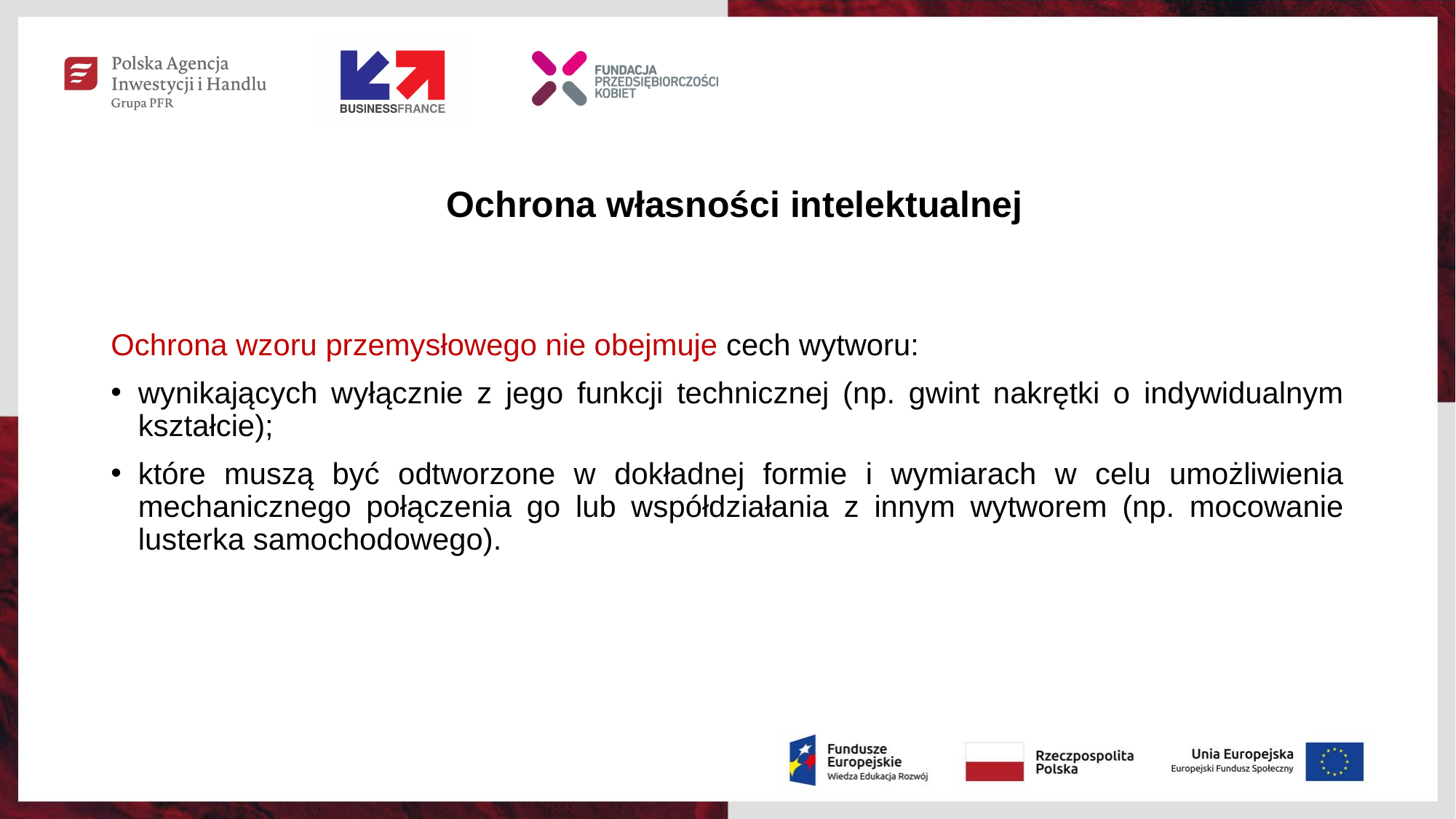

# Ochrona własności intelektualnej
Ochrona wzoru przemysłowego nie obejmuje cech wytworu:
wynikających wyłącznie z jego funkcji technicznej (np. gwint nakrętki o indywidualnym kształcie);
które muszą być odtworzone w dokładnej formie i wymiarach w celu umożliwienia mechanicznego połączenia go lub współdziałania z innym wytworem (np. mocowanie lusterka samochodowego).